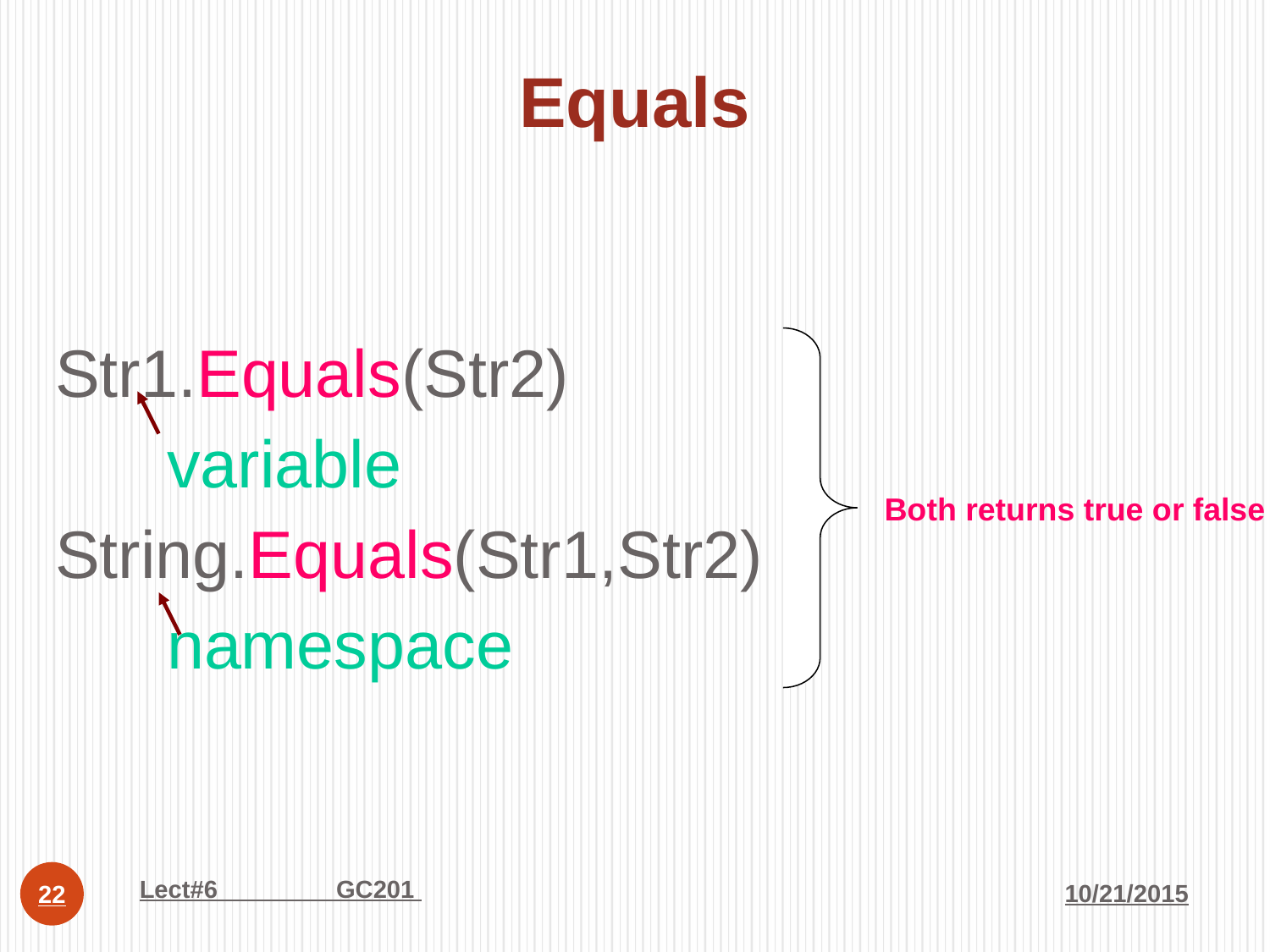

# Equals
Str1.Equals(Str2)
      variable
String.Equals(Str1,Str2)
      namespace

          Both returns true or false

Lect#6                 GC201
10/21/2015
22